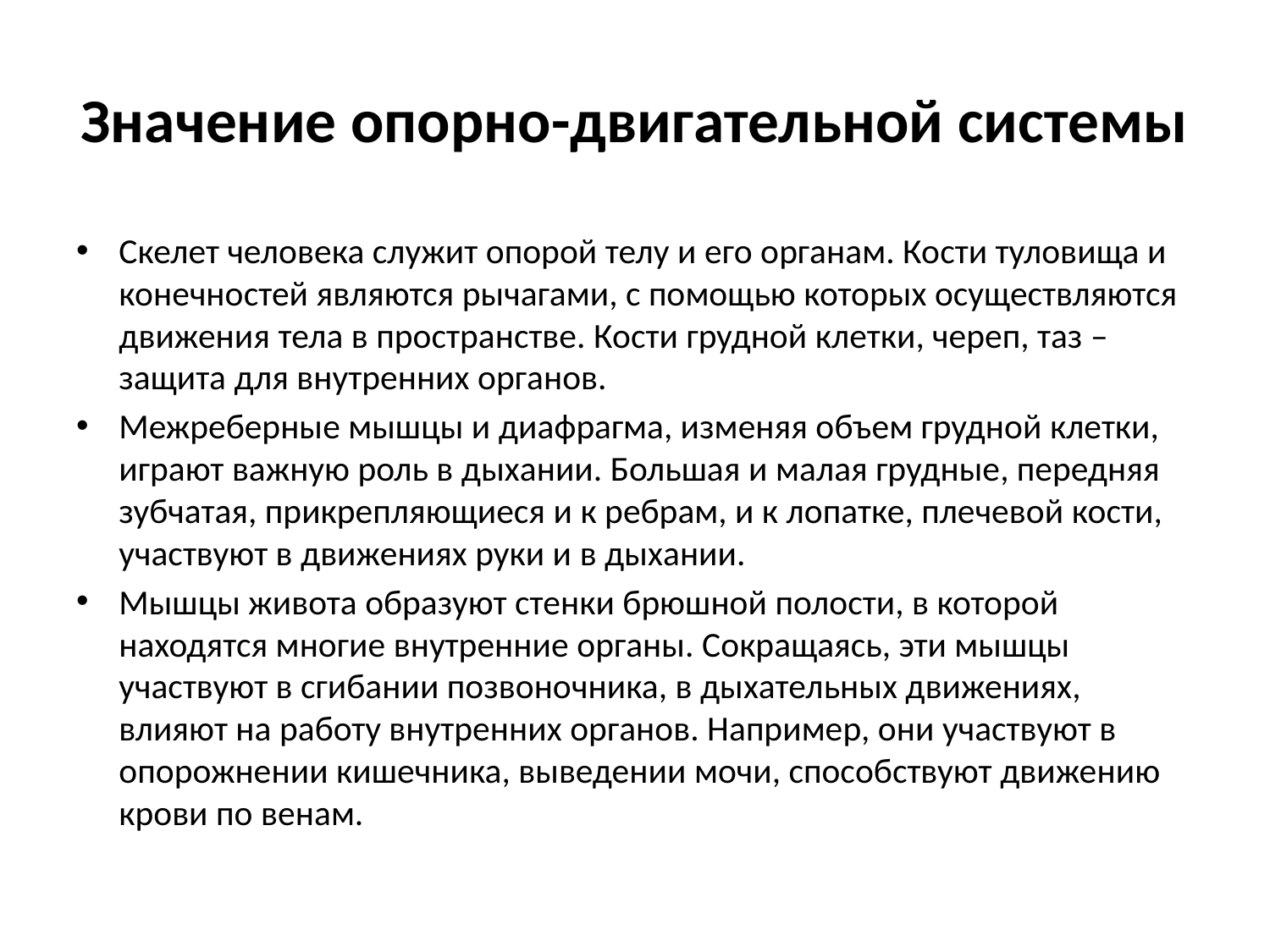

# Значение опорно-двигательной системы
Скелет человека служит опорой телу и его органам. Кости туловища и конечностей являются рычагами, с помощью которых осуществляются движения тела в пространстве. Кости грудной клетки, череп, таз – защита для внутренних органов.
Межреберные мышцы и диафрагма, изменяя объем грудной клетки, играют важную роль в дыхании. Большая и малая грудные, передняя зубчатая, прикрепляющиеся и к ребрам, и к лопатке, плечевой кости, участвуют в движениях руки и в дыхании.
Мышцы живота образуют стенки брюшной полости, в которой находятся многие внутренние органы. Сокращаясь, эти мышцы участвуют в сгибании позвоночника, в дыхательных движениях, влияют на работу внутренних органов. Например, они участвуют в опорожнении кишечника, выведении мочи, способствуют движению крови по венам.